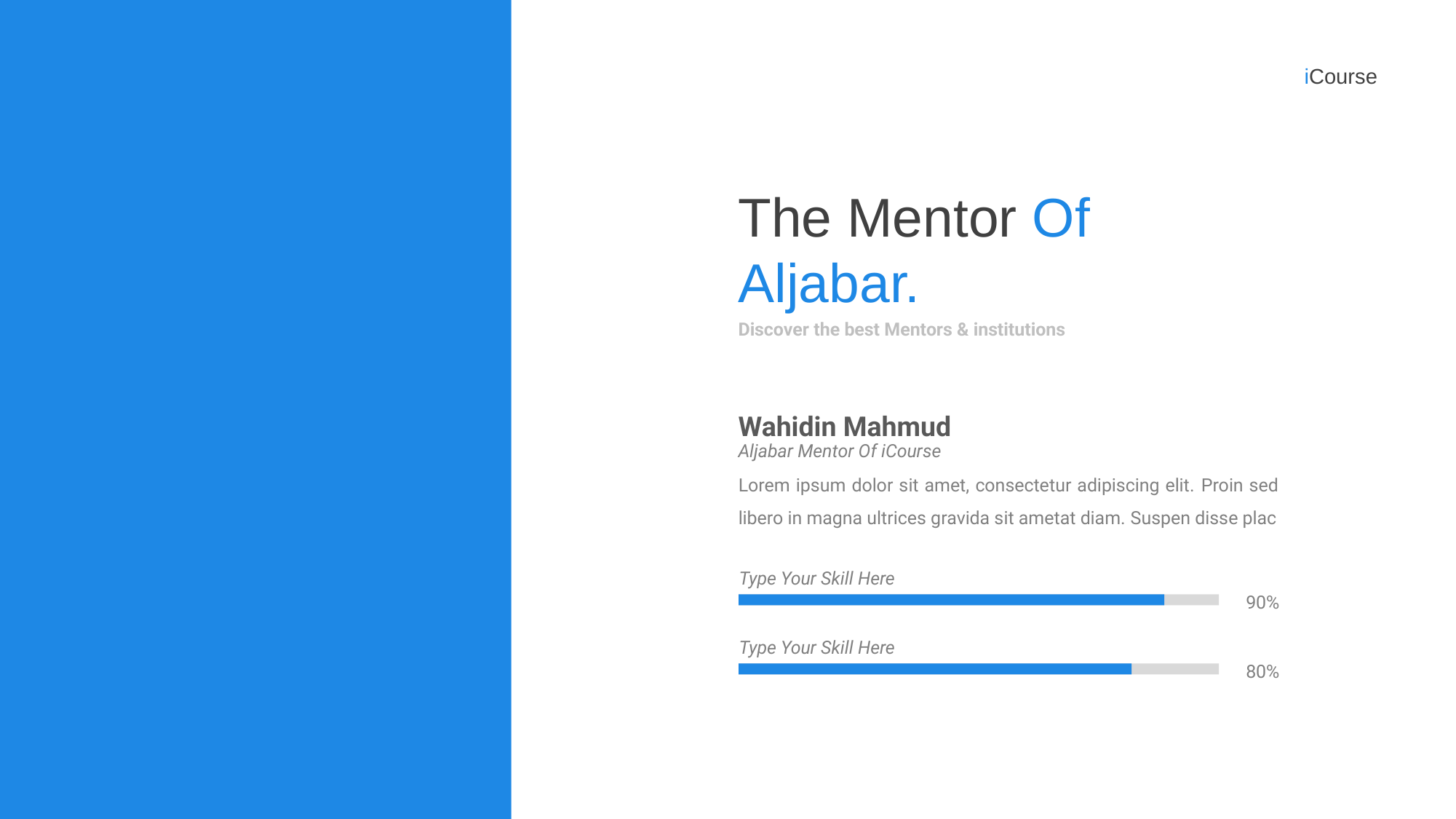

iCourse
The Mentor Of Aljabar.
Discover the best Mentors & institutions
Wahidin Mahmud
Aljabar Mentor Of iCourse
Lorem ipsum dolor sit amet, consectetur adipiscing elit. Proin sed libero in magna ultrices gravida sit ametat diam. Suspen disse plac
Type Your Skill Here
90%

Type Your Skill Here
80%